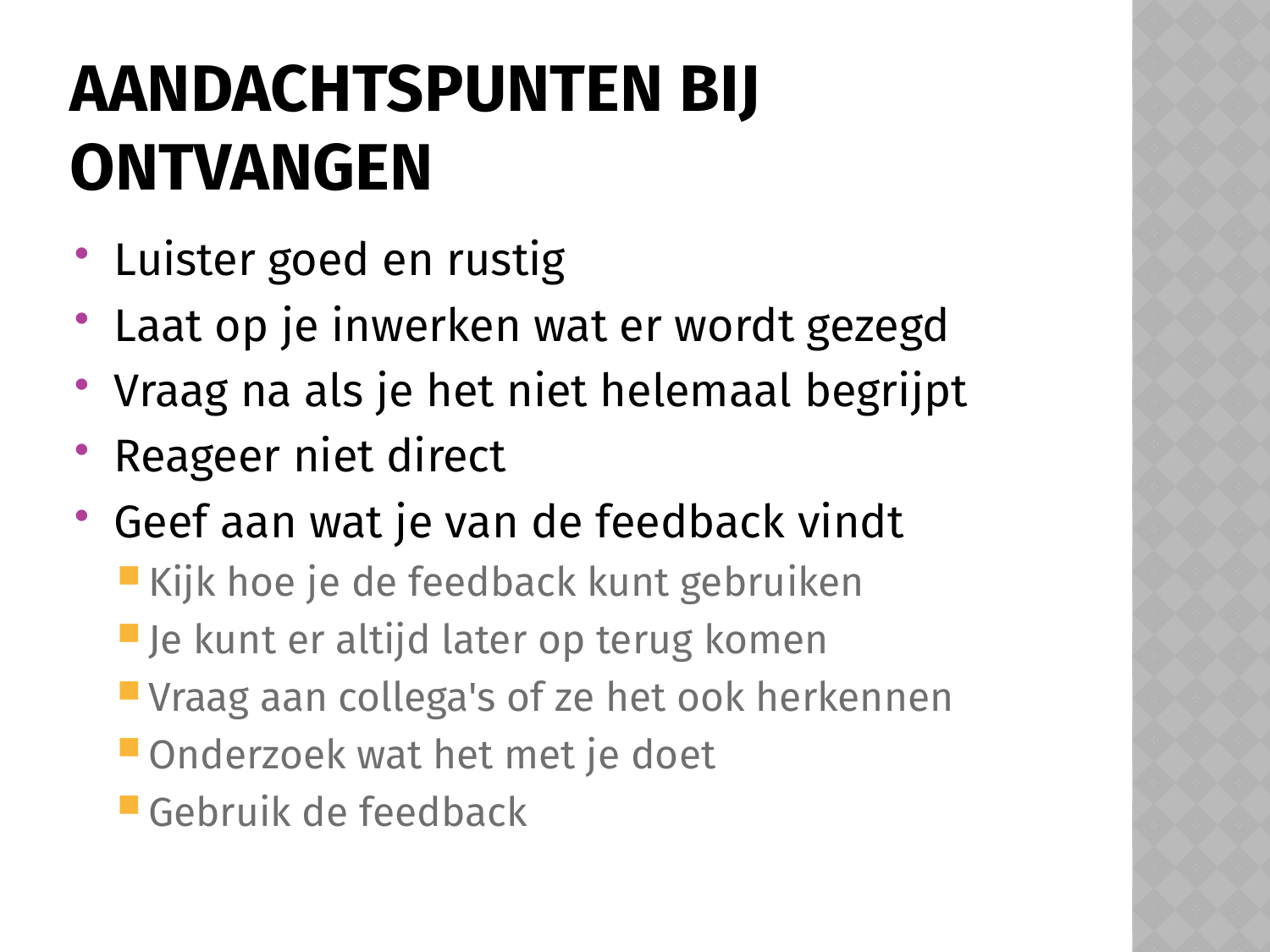

# Aandachtspunten bij ontvangen
Luister goed en rustig
Laat op je inwerken wat er wordt gezegd
Vraag na als je het niet helemaal begrijpt
Reageer niet direct
Geef aan wat je van de feedback vindt
Kijk hoe je de feedback kunt gebruiken
Je kunt er altijd later op terug komen
Vraag aan collega's of ze het ook herkennen
Onderzoek wat het met je doet
Gebruik de feedback